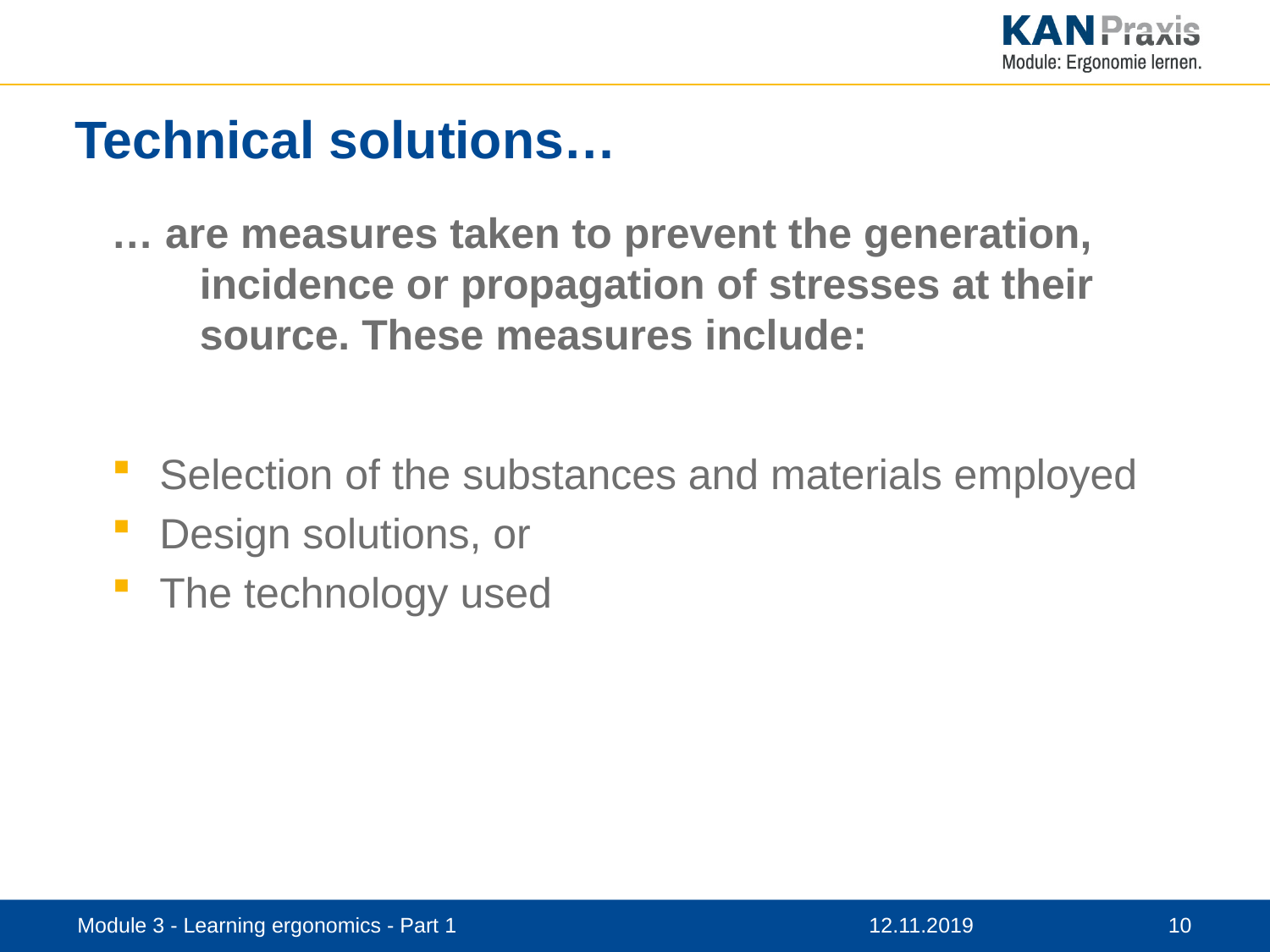

# Technical solutions…
… are measures taken to prevent the generation, incidence or propagation of stresses at their source. These measures include:

Selection of the substances and materials employed
Design solutions, or
The technology used
Module 3 - Learning ergonomics - Part 1
12.11.2019
10